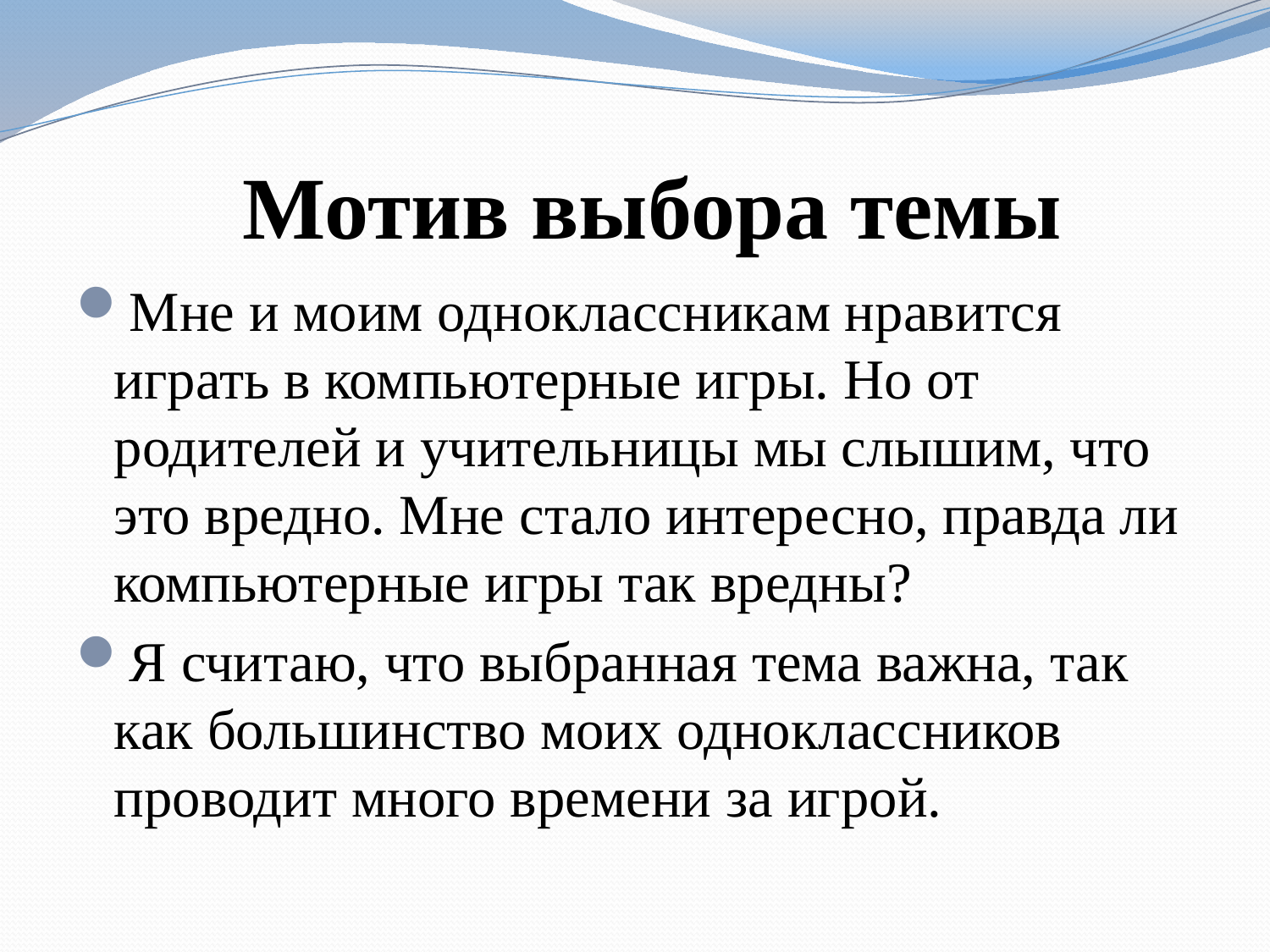

# Мотив выбора темы
Мне и моим одноклассникам нравится играть в компьютерные игры. Но от родителей и учительницы мы слышим, что это вредно. Мне стало интересно, правда ли компьютерные игры так вредны?
Я считаю, что выбранная тема важна, так как большинство моих одноклассников проводит много времени за игрой.